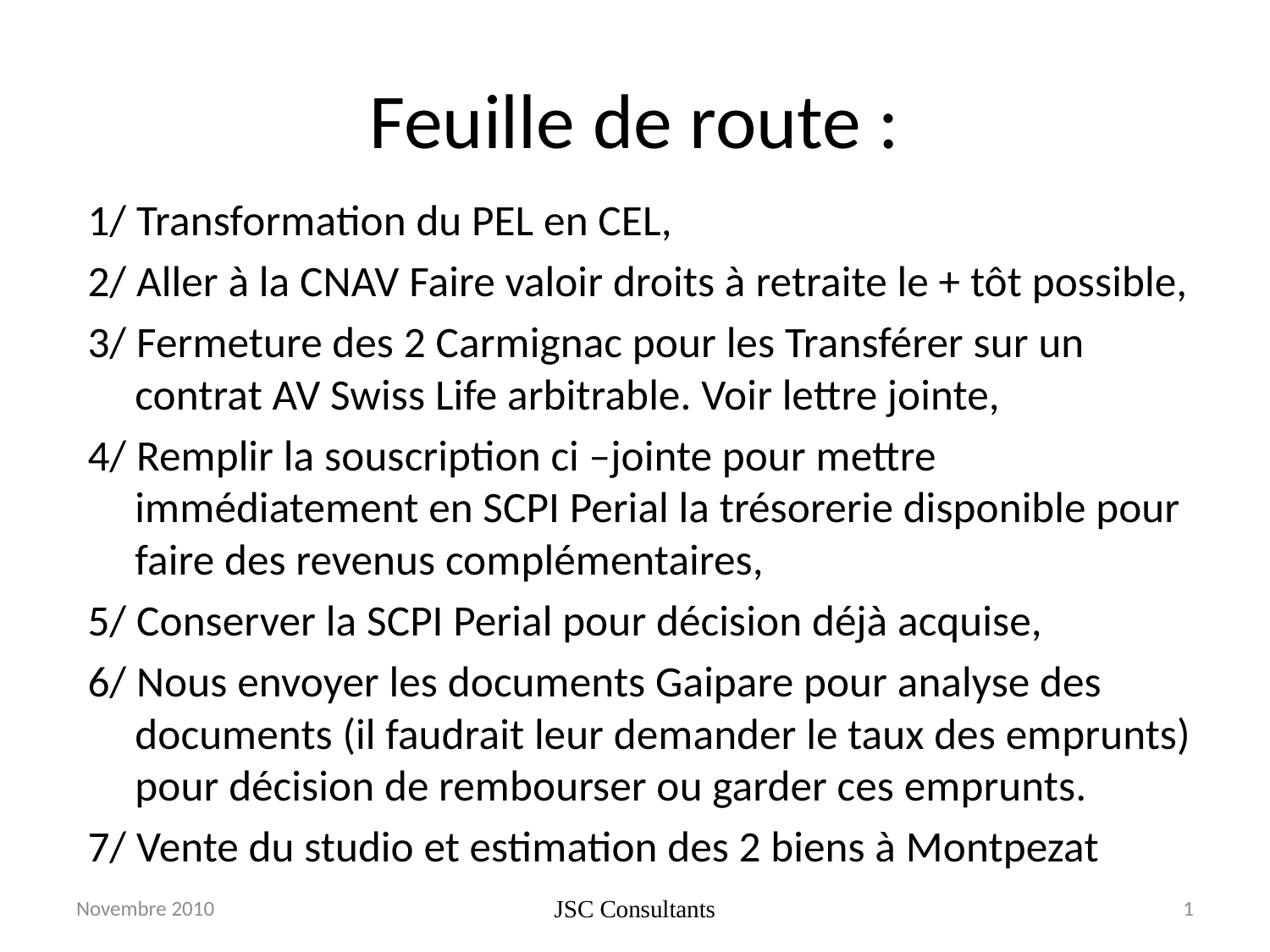

# Feuille de route :
1/ Transformation du PEL en CEL,
2/ Aller à la CNAV Faire valoir droits à retraite le + tôt possible,
3/ Fermeture des 2 Carmignac pour les Transférer sur un contrat AV Swiss Life arbitrable. Voir lettre jointe,
4/ Remplir la souscription ci –jointe pour mettre immédiatement en SCPI Perial la trésorerie disponible pour faire des revenus complémentaires,
5/ Conserver la SCPI Perial pour décision déjà acquise,
6/ Nous envoyer les documents Gaipare pour analyse des documents (il faudrait leur demander le taux des emprunts) pour décision de rembourser ou garder ces emprunts.
7/ Vente du studio et estimation des 2 biens à Montpezat
Novembre 2010
JSC Consultants
1